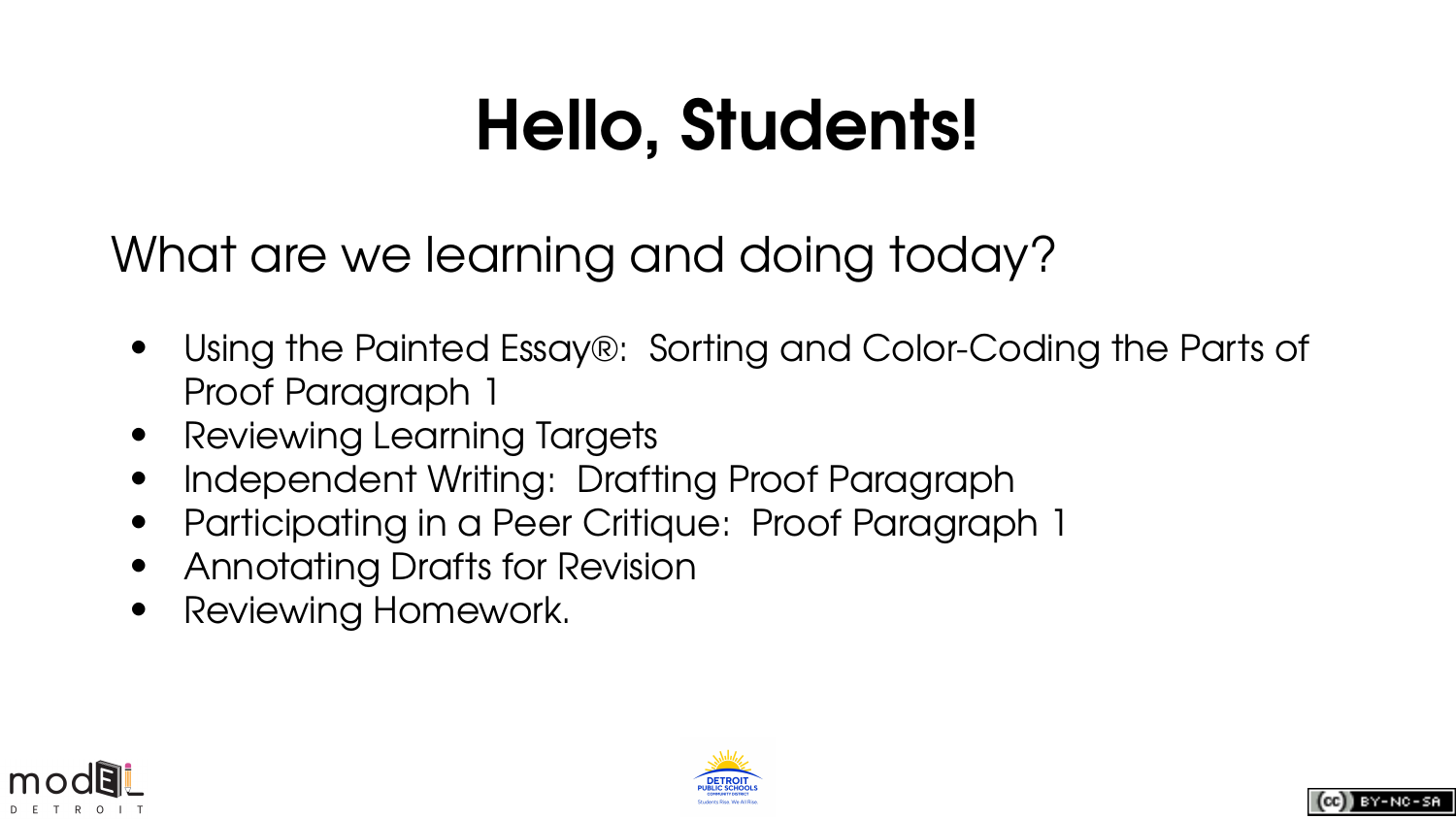

# Hello, Students!
What are we learning and doing today?

Using the Painted Essay®:  Sorting and Color-Coding the Parts of Proof Paragraph 1
Reviewing Learning Targets
Independent Writing:  Drafting Proof Paragraph
Participating in a Peer Critique:  Proof Paragraph 1
Annotating Drafts for Revision
Reviewing Homework.